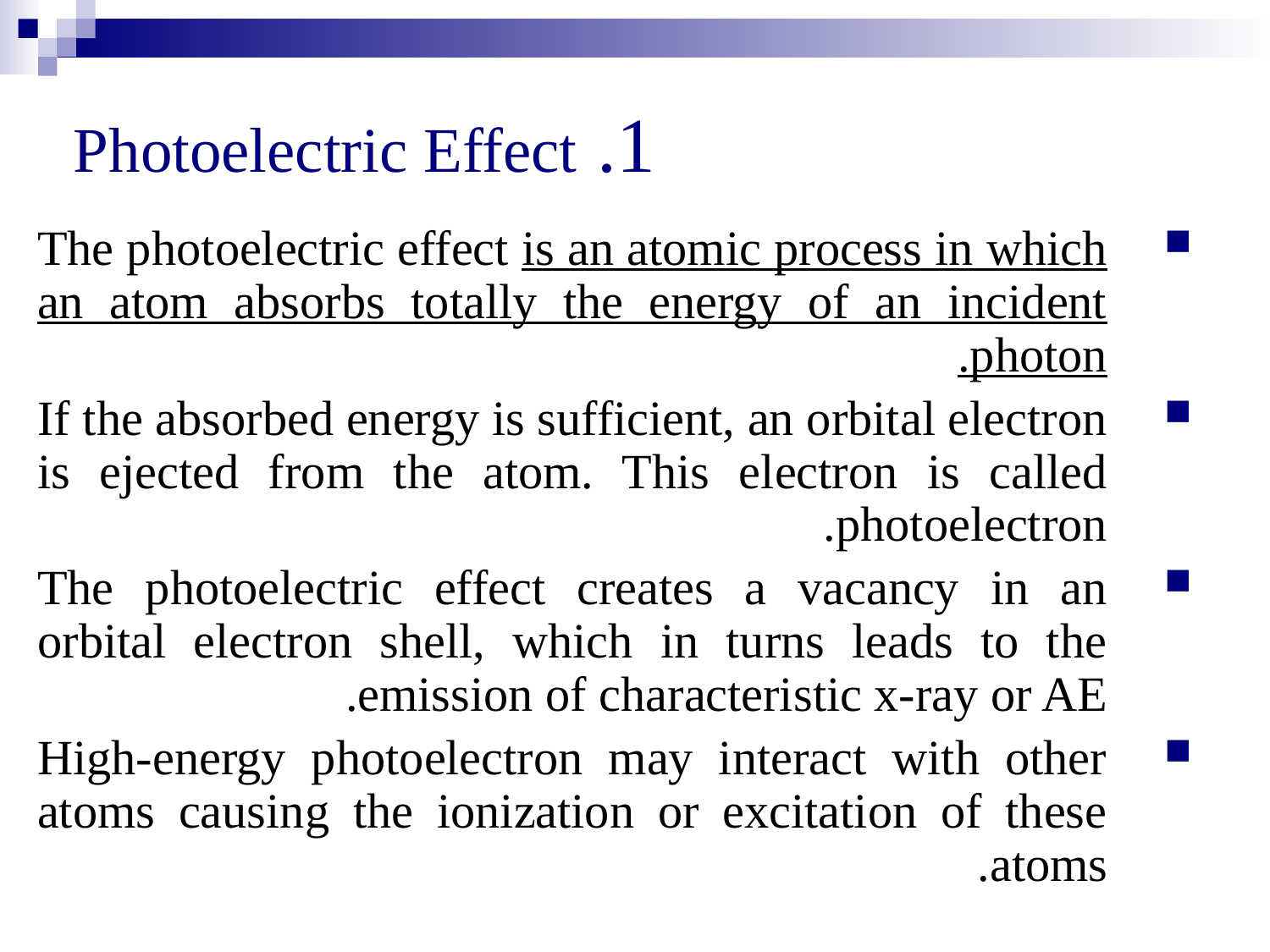

# 1. Photoelectric Effect
The photoelectric effect is an atomic process in which an atom absorbs totally the energy of an incident photon.
If the absorbed energy is sufficient, an orbital electron is ejected from the atom. This electron is called photoelectron.
The photoelectric effect creates a vacancy in an orbital electron shell, which in turns leads to the emission of characteristic x-ray or AE.
High-energy photoelectron may interact with other atoms causing the ionization or excitation of these atoms.